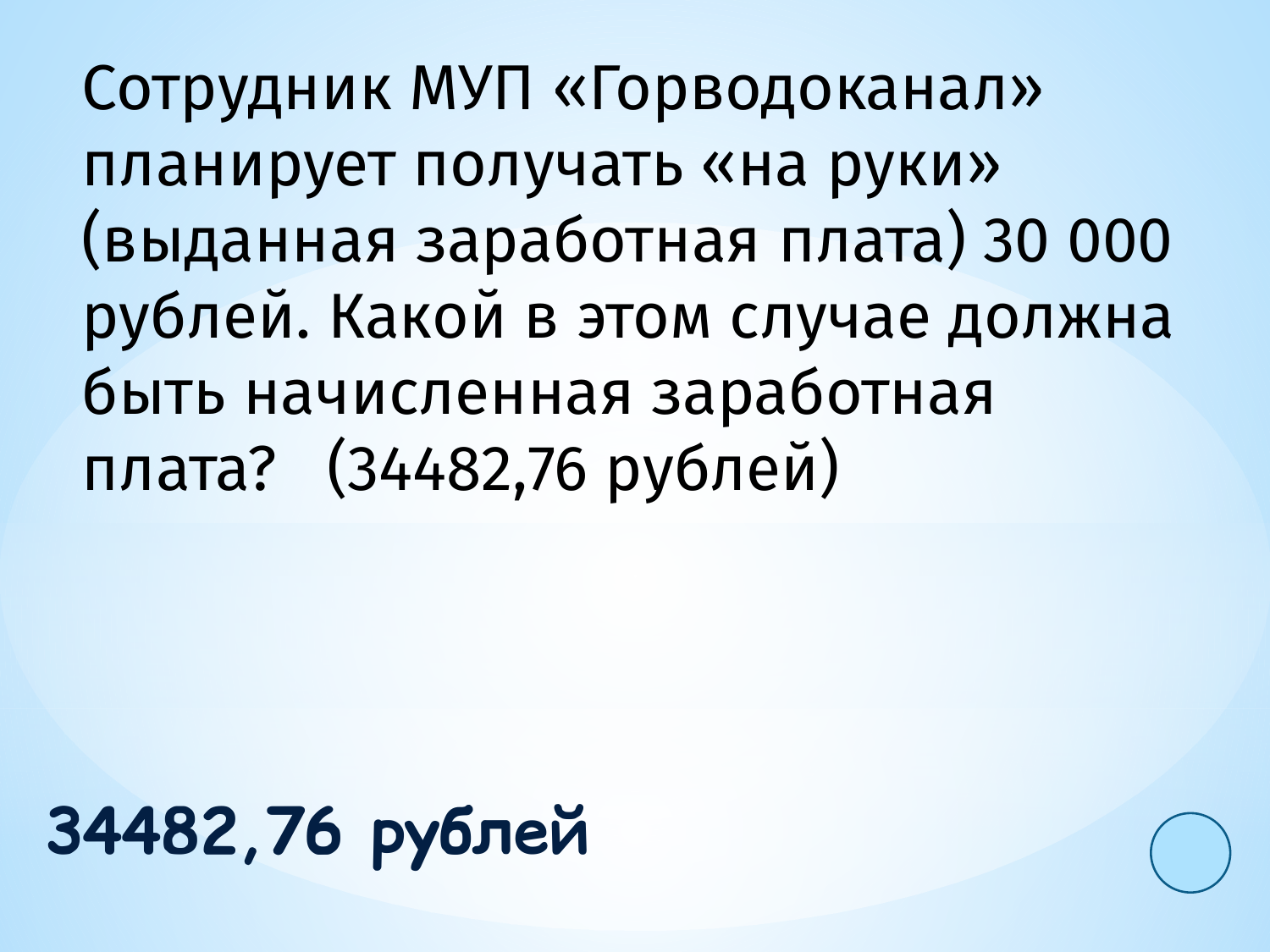

Сотрудник МУП «Горводоканал» планирует получать «на руки» (выданная заработная плата) 30 000 рублей. Какой в этом случае должна быть начисленная заработная плата?   (34482,76 рублей)
34482,76 рублей